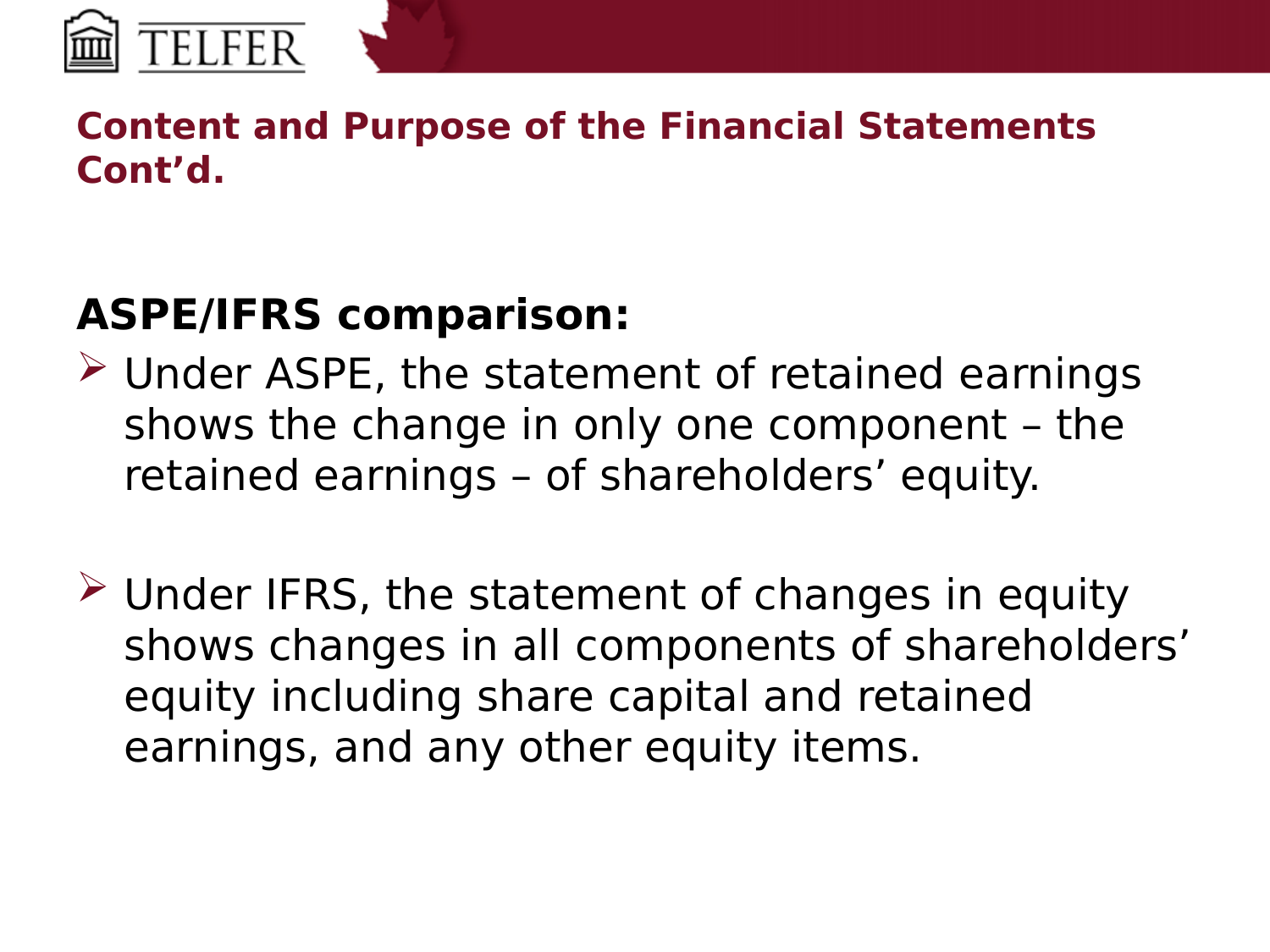

# Content and Purpose of the Financial Statements Cont’d.

ASPE/IFRS comparison:
Under ASPE, the statement of retained earnings shows the change in only one component – the retained earnings – of shareholders’ equity.

Under IFRS, the statement of changes in equity shows changes in all components of shareholders’ equity including share capital and retained earnings, and any other equity items.